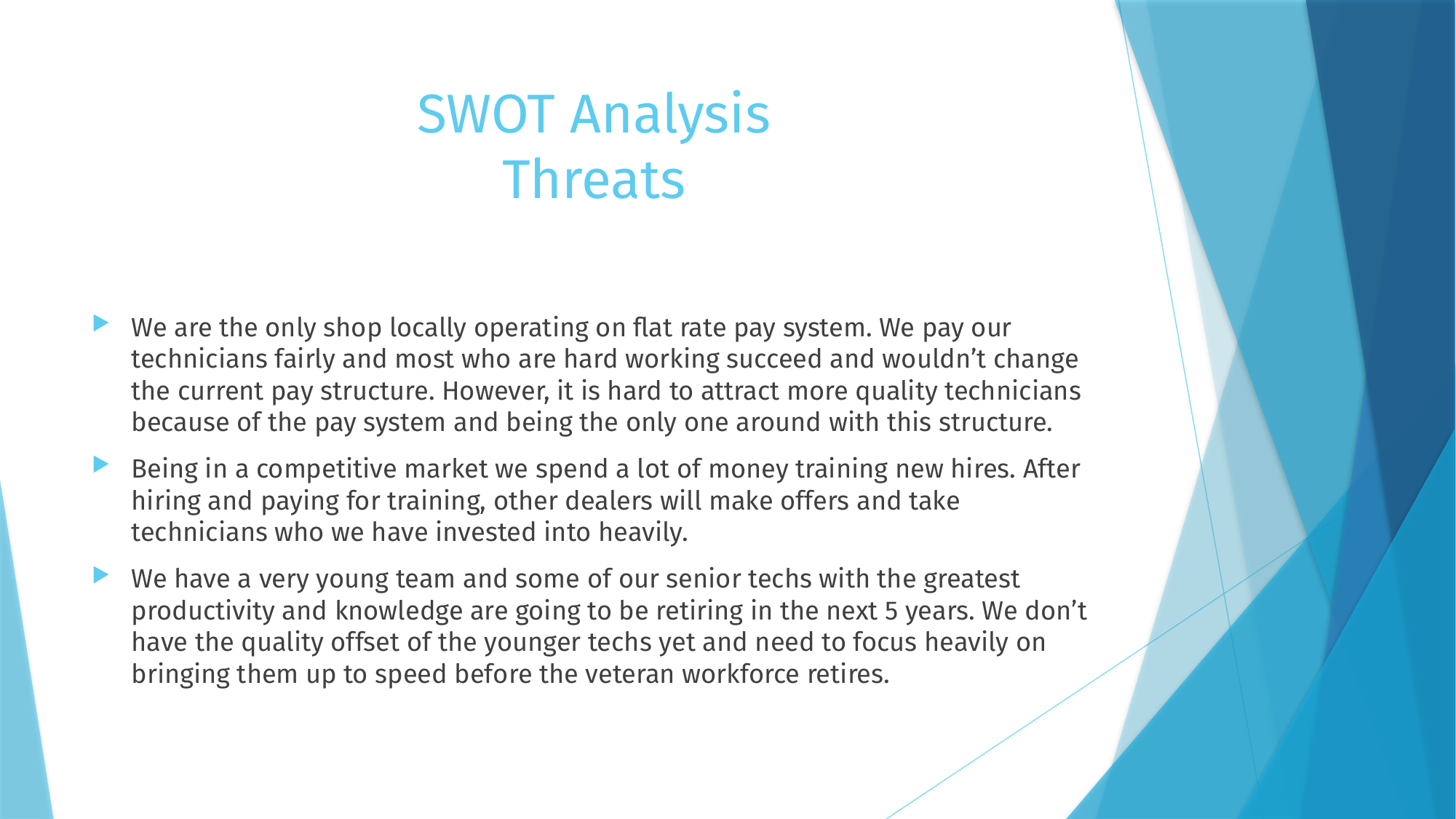

# SWOT Analysis Threats

We are the only shop locally operating on flat rate pay system. We pay our technicians fairly and most who are hard working succeed and wouldn’t change the current pay structure. However, it is hard to attract more quality technicians because of the pay system and being the only one around with this structure.
Being in a competitive market we spend a lot of money training new hires. After hiring and paying for training, other dealers will make offers and take technicians who we have invested into heavily.
We have a very young team and some of our senior techs with the greatest productivity and knowledge are going to be retiring in the next 5 years. We don’t have the quality offset of the younger techs yet and need to focus heavily on bringing them up to speed before the veteran workforce retires.